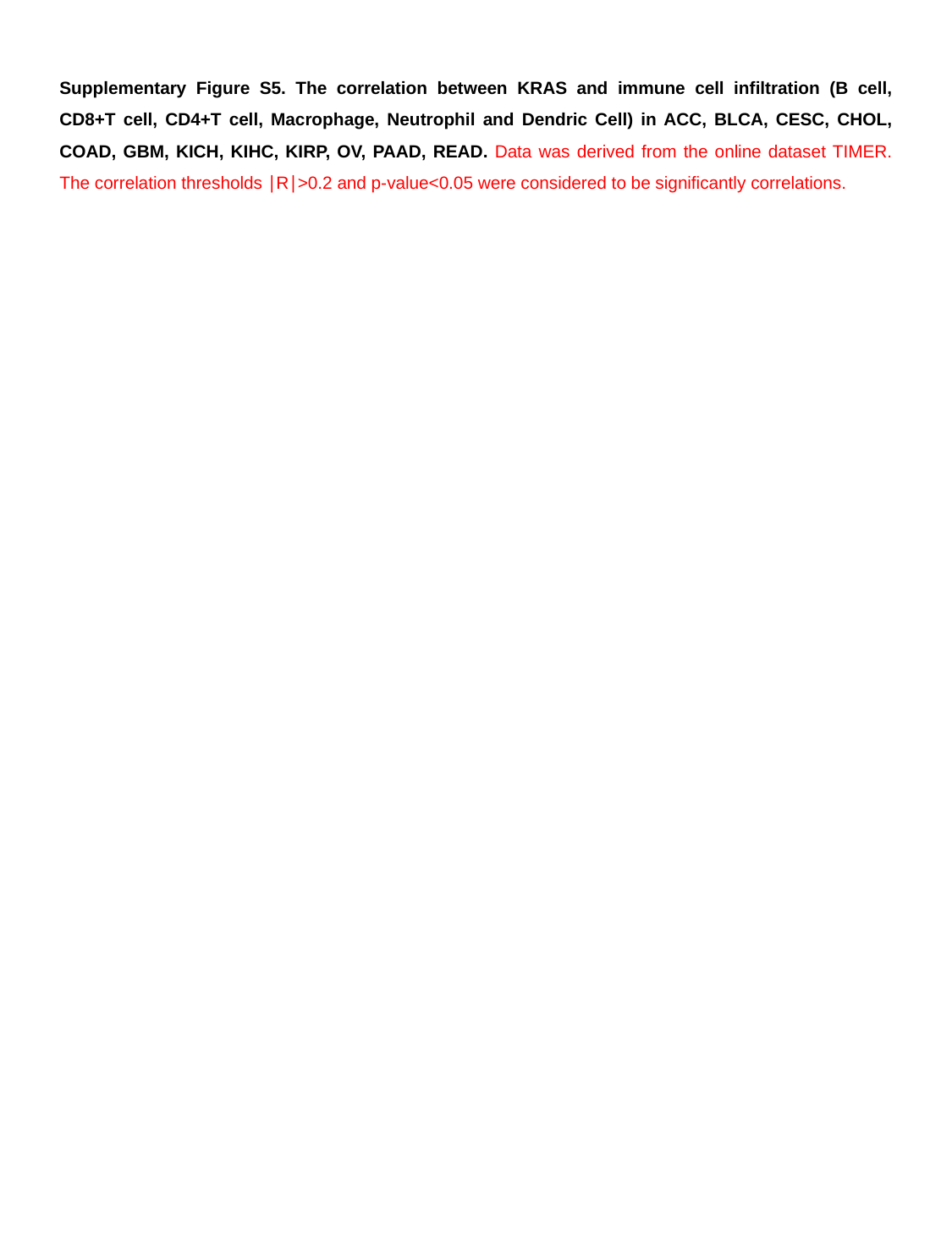

Supplementary Figure S5. The correlation between KRAS and immune cell infiltration (B cell, CD8+T cell, CD4+T cell, Macrophage, Neutrophil and Dendric Cell) in ACC, BLCA, CESC, CHOL, COAD, GBM, KICH, KIHC, KIRP, OV, PAAD, READ. Data was derived from the online dataset TIMER. The correlation thresholds ∣R∣>0.2 and p-value<0.05 were considered to be significantly correlations.